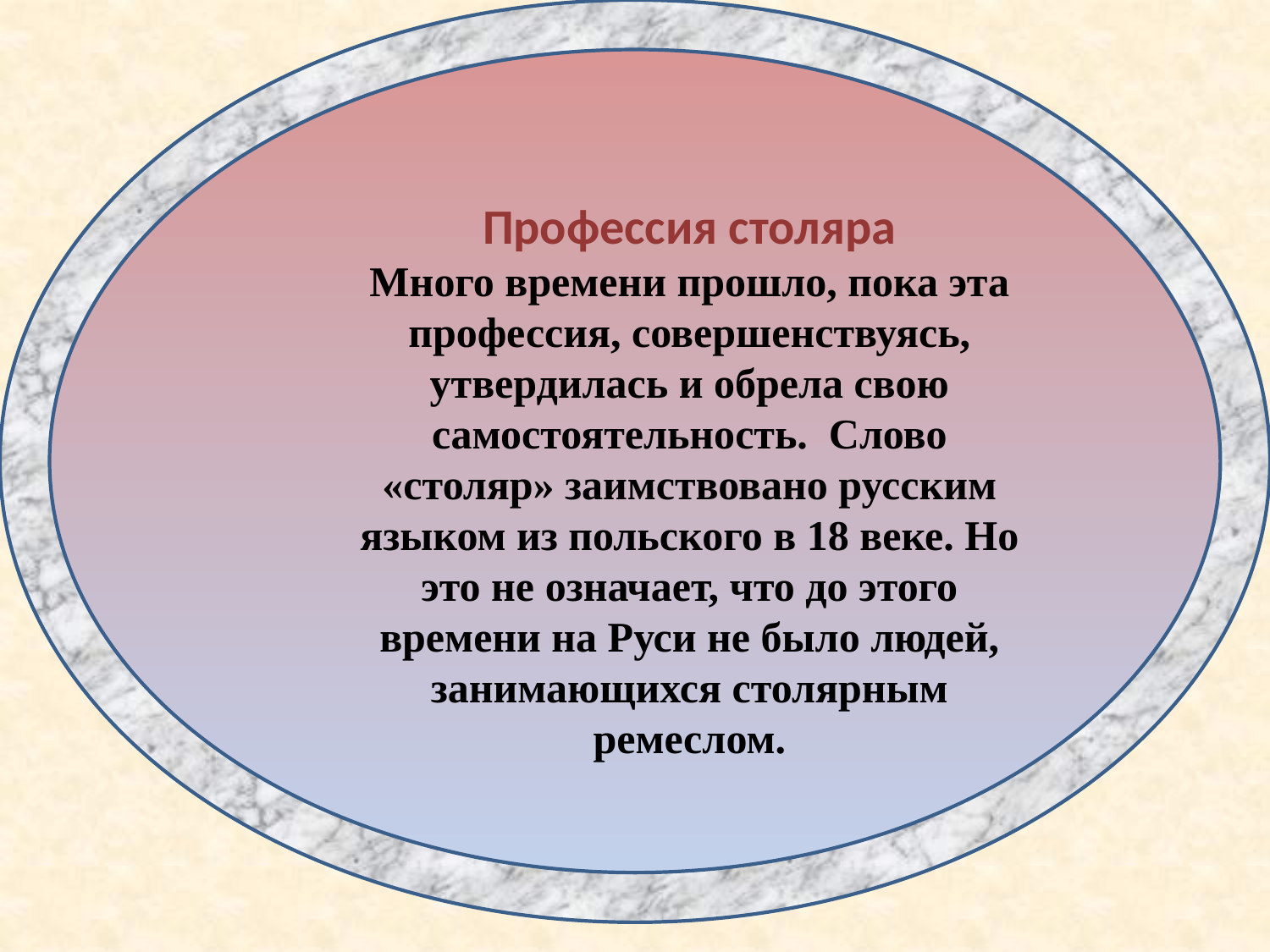

Профессия столяра
Много времени прошло, пока эта профессия, совершенствуясь, утвердилась и обрела свою самостоятельность.  Слово «столяр» заимствовано русским языком из польского в 18 веке. Но это не означает, что до этого времени на Руси не было людей, занимающихся столярным ремеслом.